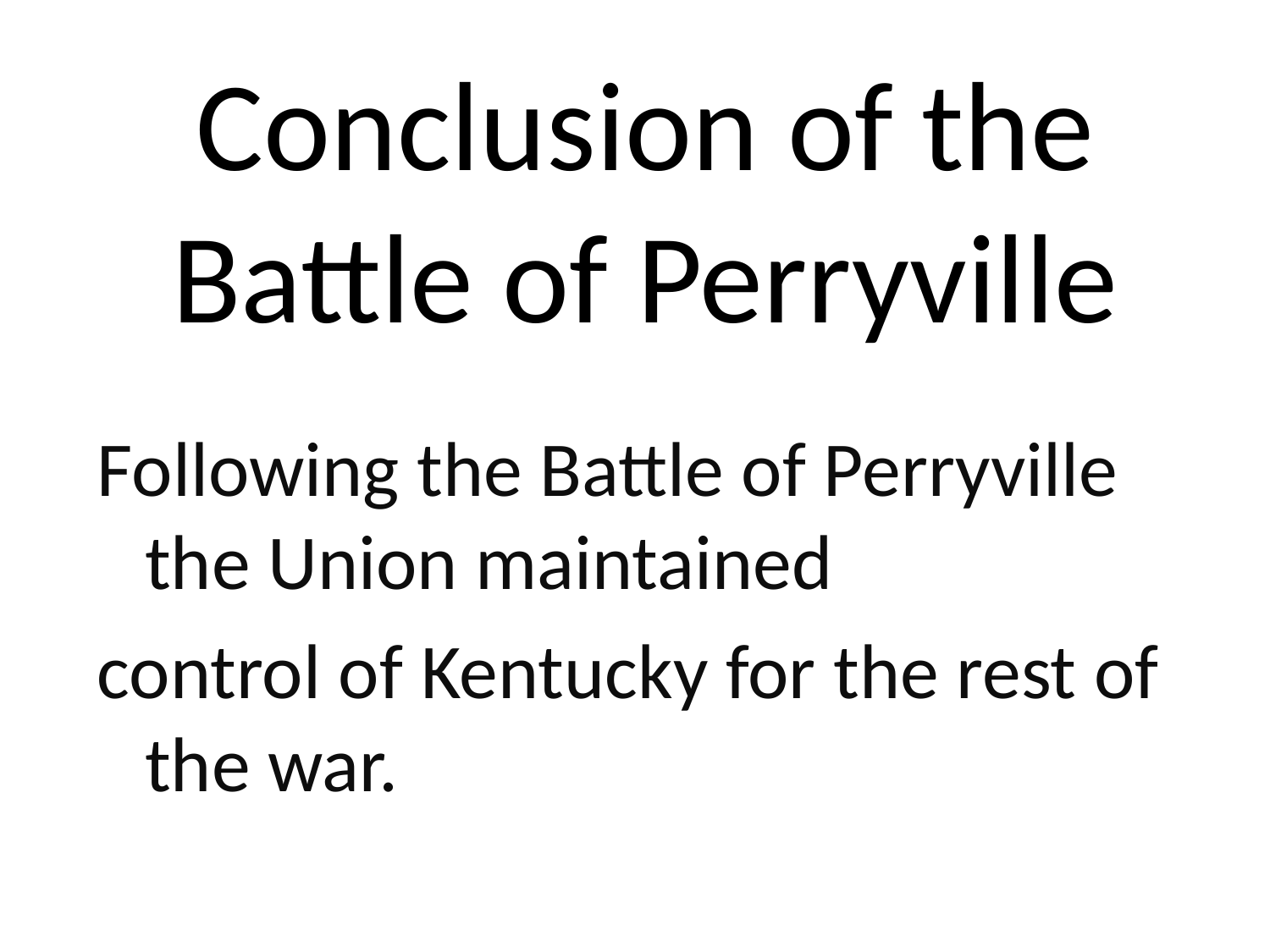

# Conclusion of the Battle of Perryville
Following the Battle of Perryville the Union maintained
control of Kentucky for the rest of the war.